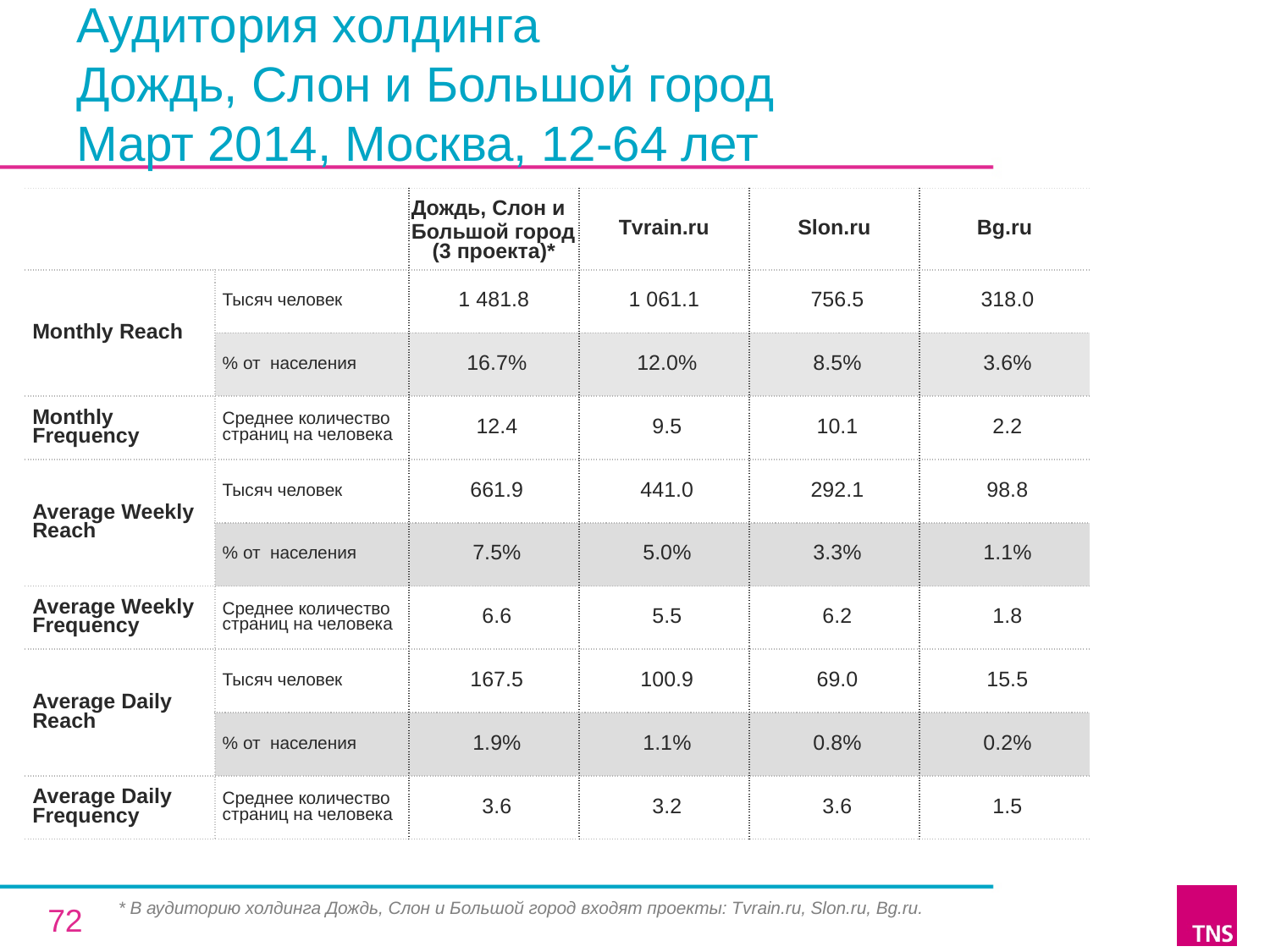

# Аудитория холдинга
Дождь, Слон и Большой город
Март 2014, Москва, 12-64 лет
|  |  | Дождь, Слон и Большой город (3 проекта)\* | Tvrain.ru | Slon.ru | Bg.ru |
| --- | --- | --- | --- | --- | --- |
| Monthly Reach | Тысяч человек | 1 481.8 | 1 061.1 | 756.5 | 318.0 |
|  | % от населения | 16.7% | 12.0% | 8.5% | 3.6% |
| Monthly Frequency | Среднее количество страниц на человека | 12.4 | 9.5 | 10.1 | 2.2 |
| Average Weekly Reach | Тысяч человек | 661.9 | 441.0 | 292.1 | 98.8 |
|  | % от населения | 7.5% | 5.0% | 3.3% | 1.1% |
| Average Weekly Frequency | Среднее количество страниц на человека | 6.6 | 5.5 | 6.2 | 1.8 |
| Average Daily Reach | Тысяч человек | 167.5 | 100.9 | 69.0 | 15.5 |
|  | % от населения | 1.9% | 1.1% | 0.8% | 0.2% |
| Average Daily Frequency | Среднее количество страниц на человека | 3.6 | 3.2 | 3.6 | 1.5 |
* В аудиторию холдинга Дождь, Слон и Большой город входят проекты: Tvrain.ru, Slon.ru, Bg.ru.
72